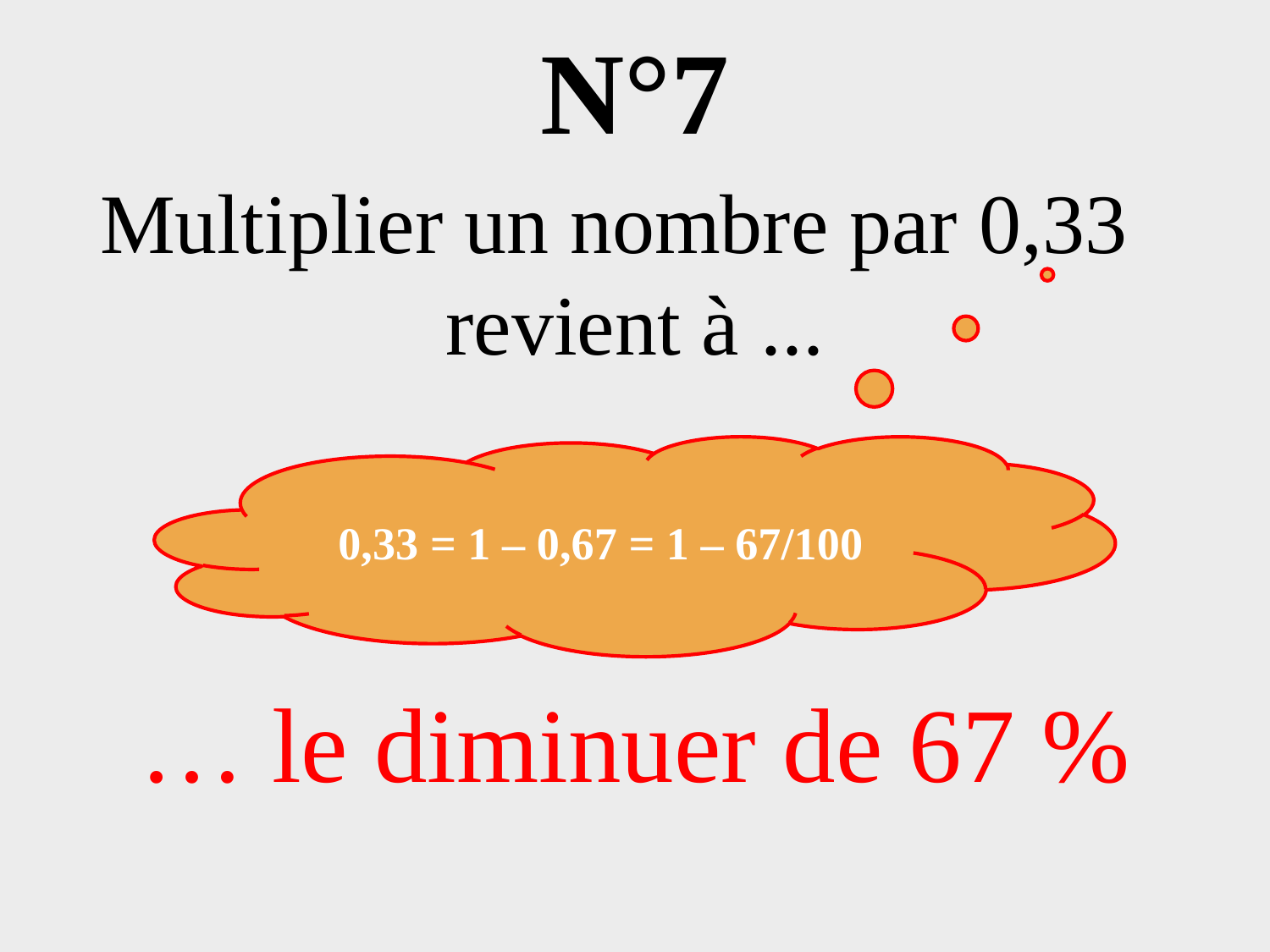

# N°7
Multiplier un nombre par 0,33
revient à ...

… le diminuer de 67 %

0,33 = 1 – 0,67 = 1 – 67/100